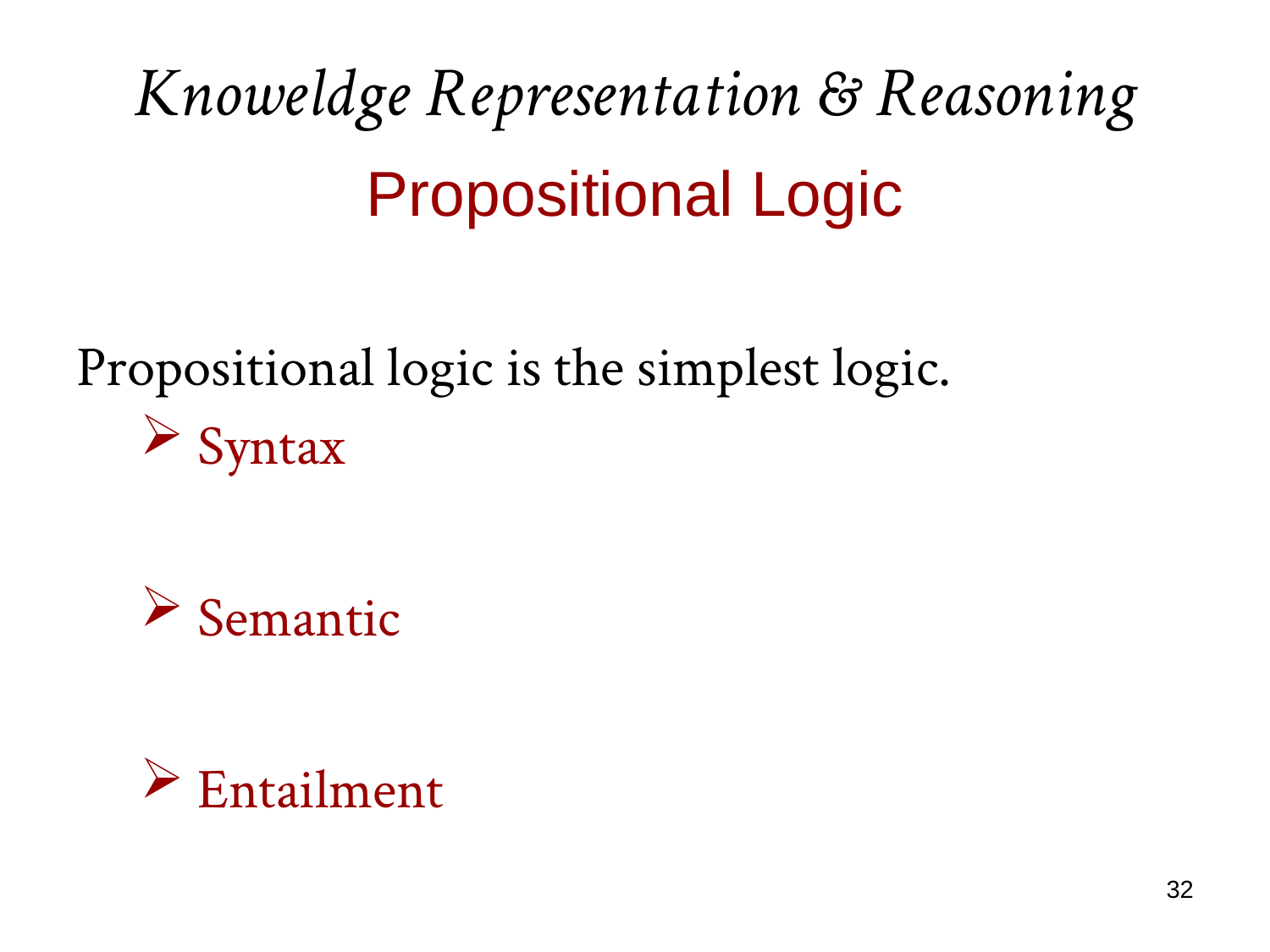

# Knoweldge Representation & Reasoning
Propositional Logic

Propositional logic is the simplest logic.
 Syntax

 Semantic

 Entailment

32